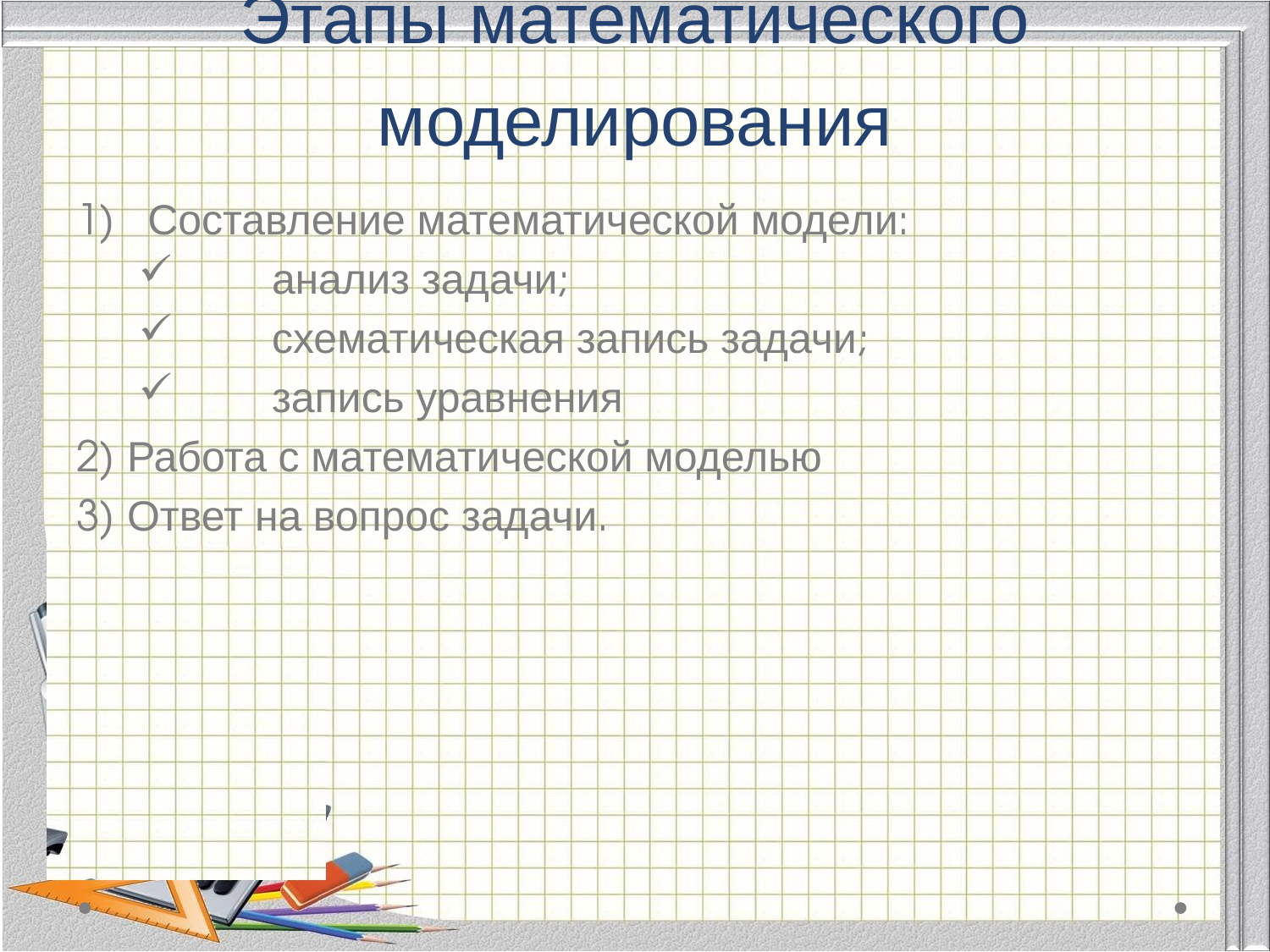

# Этапы математического моделирования
Составление математической модели:
      анализ задачи;
      схематическая запись задачи;
      запись уравнения
2) Работа с математической моделью
3) Ответ на вопрос задачи.